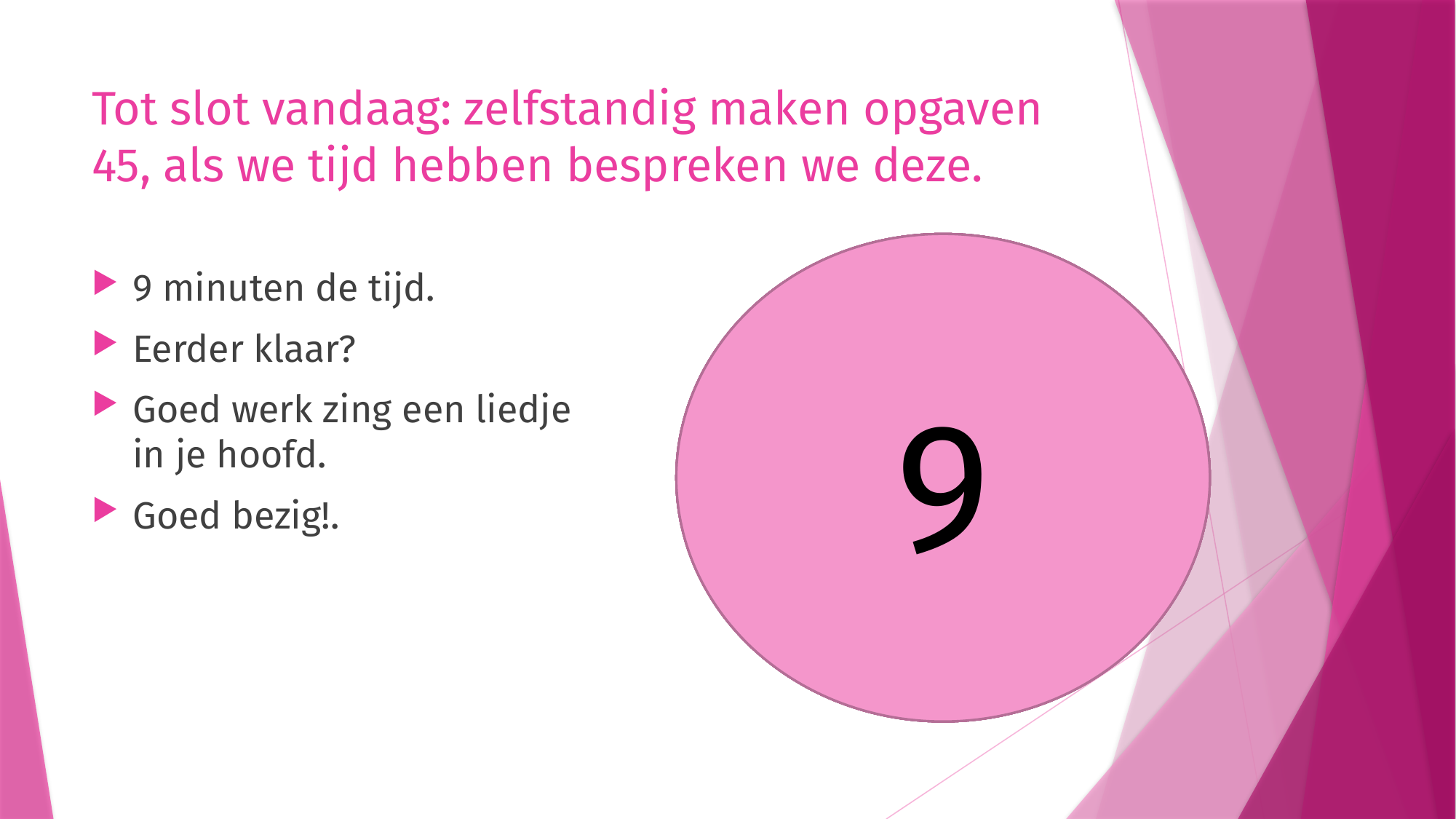

# Tot slot vandaag: zelfstandig maken opgaven 45, als we tijd hebben bespreken we deze.
9
8
5
6
7
4
3
1
2
9 minuten de tijd.
Eerder klaar?
Goed werk zing een liedje in je hoofd.
Goed bezig!.